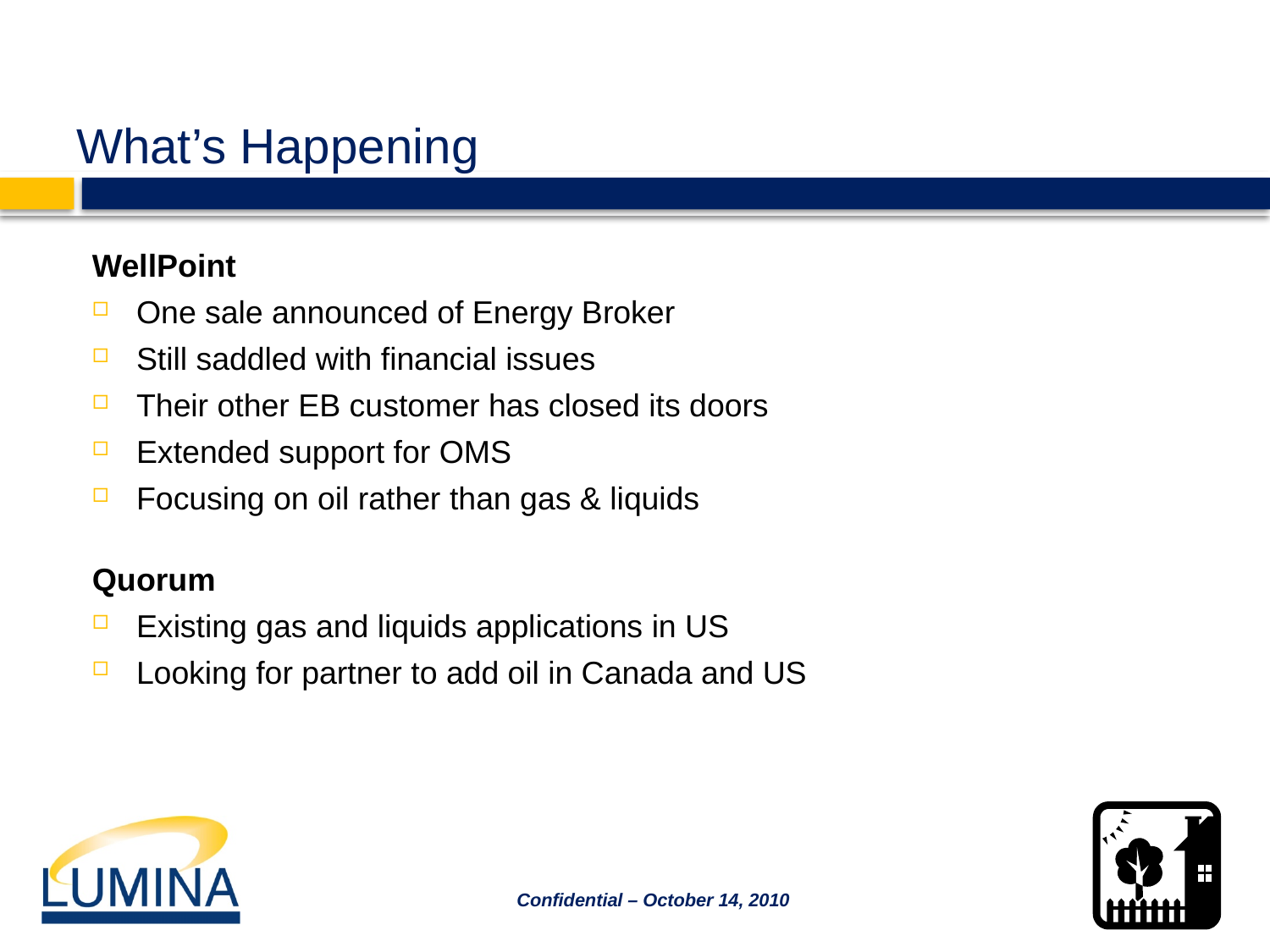

# What’s Happening
WellPoint
One sale announced of Energy Broker
Still saddled with financial issues
Their other EB customer has closed its doors
Extended support for OMS
Focusing on oil rather than gas & liquids
Quorum
Existing gas and liquids applications in US
Looking for partner to add oil in Canada and US